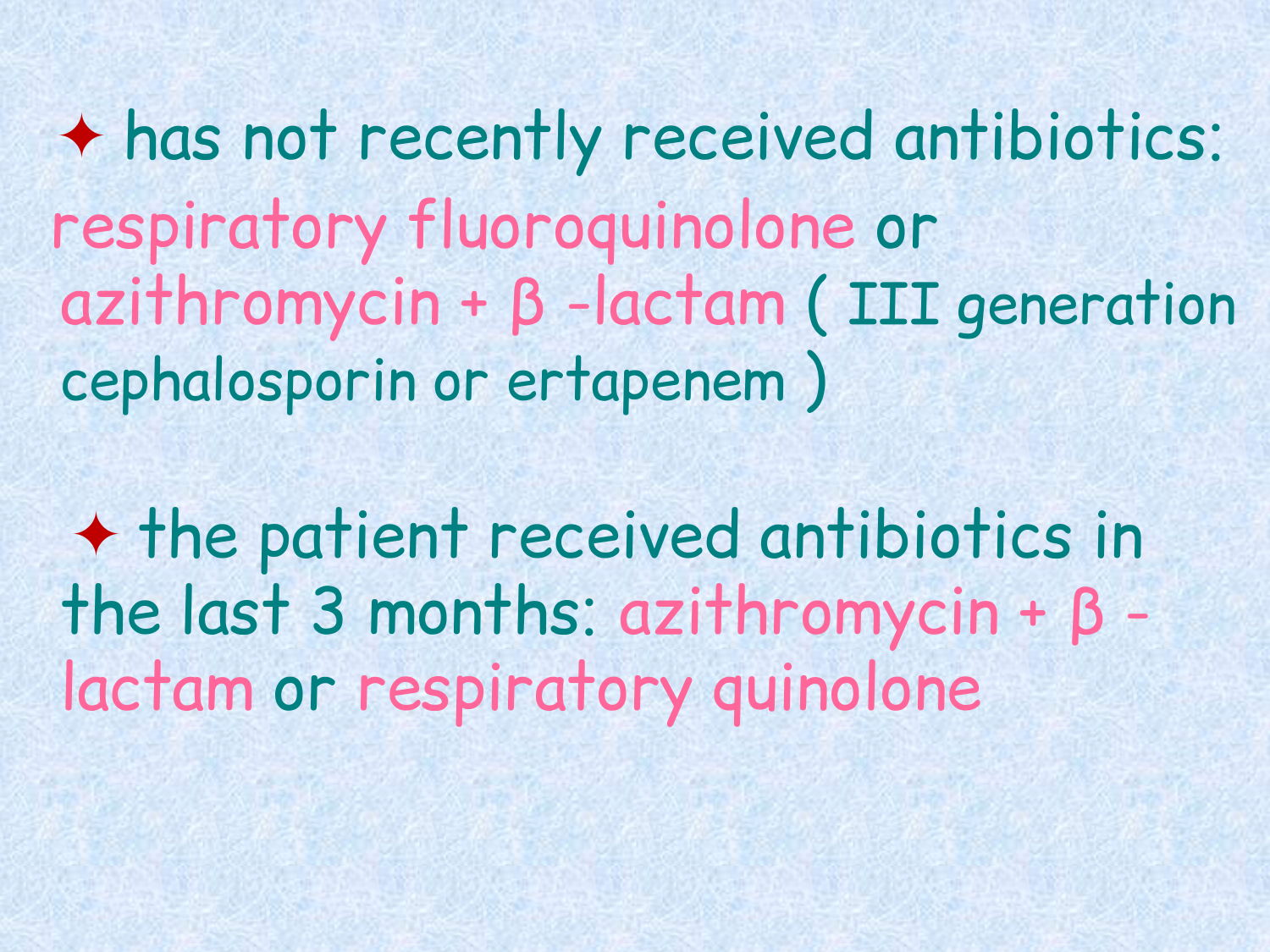

✦ has not recently received antibiotics:
  respiratory fluoroquinolone or azithromycin + β -lactam ( III generation cephalosporin or ertapenem )

    ✦ the patient received antibiotics in the last 3 months: azithromycin + β -lactam or respiratory quinolone

#